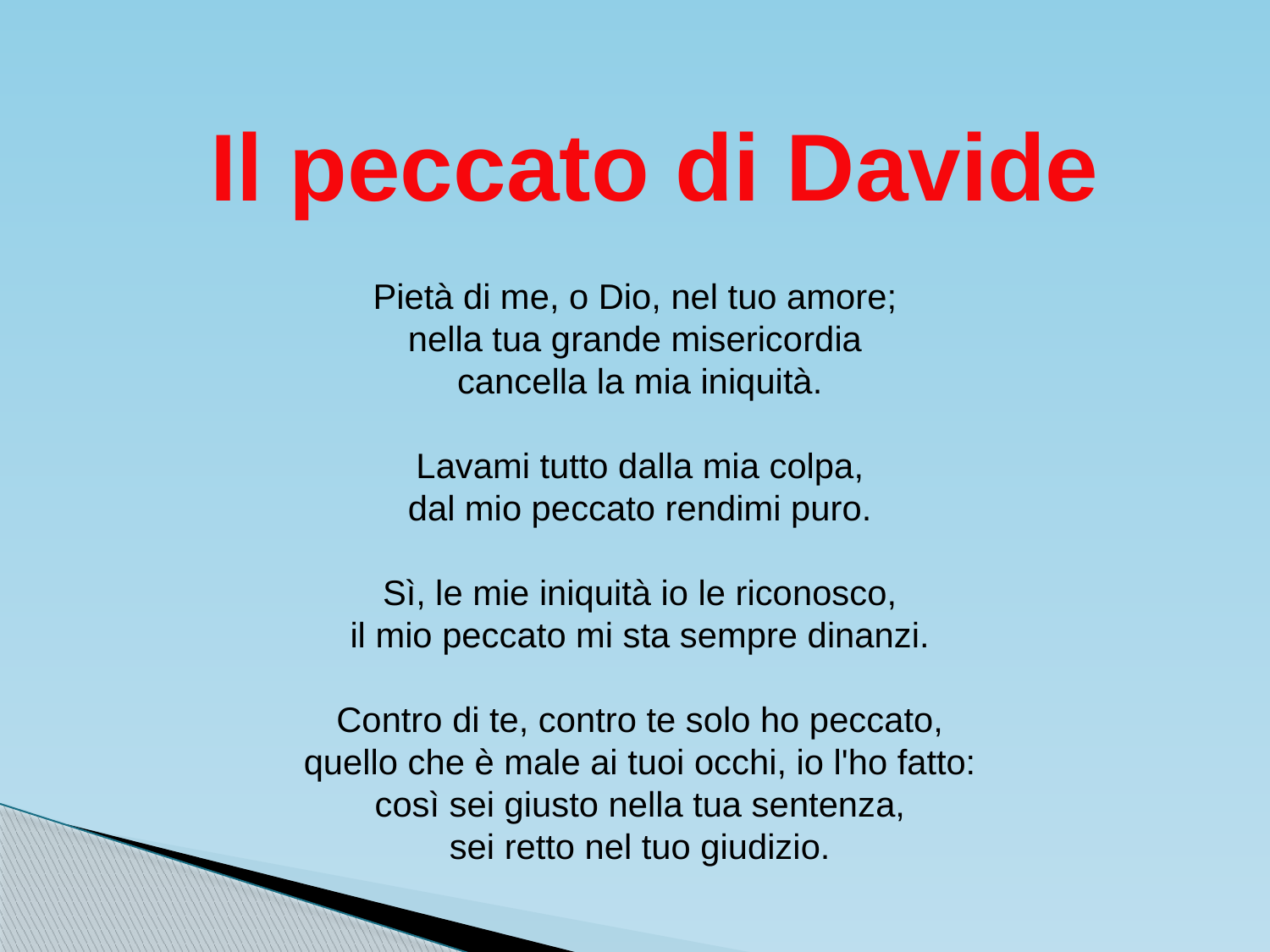

Il peccato di Davide
Pietà di me, o Dio, nel tuo amore; 
nella tua grande misericordia 
cancella la mia iniquità.
Lavami tutto dalla mia colpa,
dal mio peccato rendimi puro.
Sì, le mie iniquità io le riconosco,
il mio peccato mi sta sempre dinanzi.
Contro di te, contro te solo ho peccato,
quello che è male ai tuoi occhi, io l'ho fatto:
così sei giusto nella tua sentenza,
sei retto nel tuo giudizio.